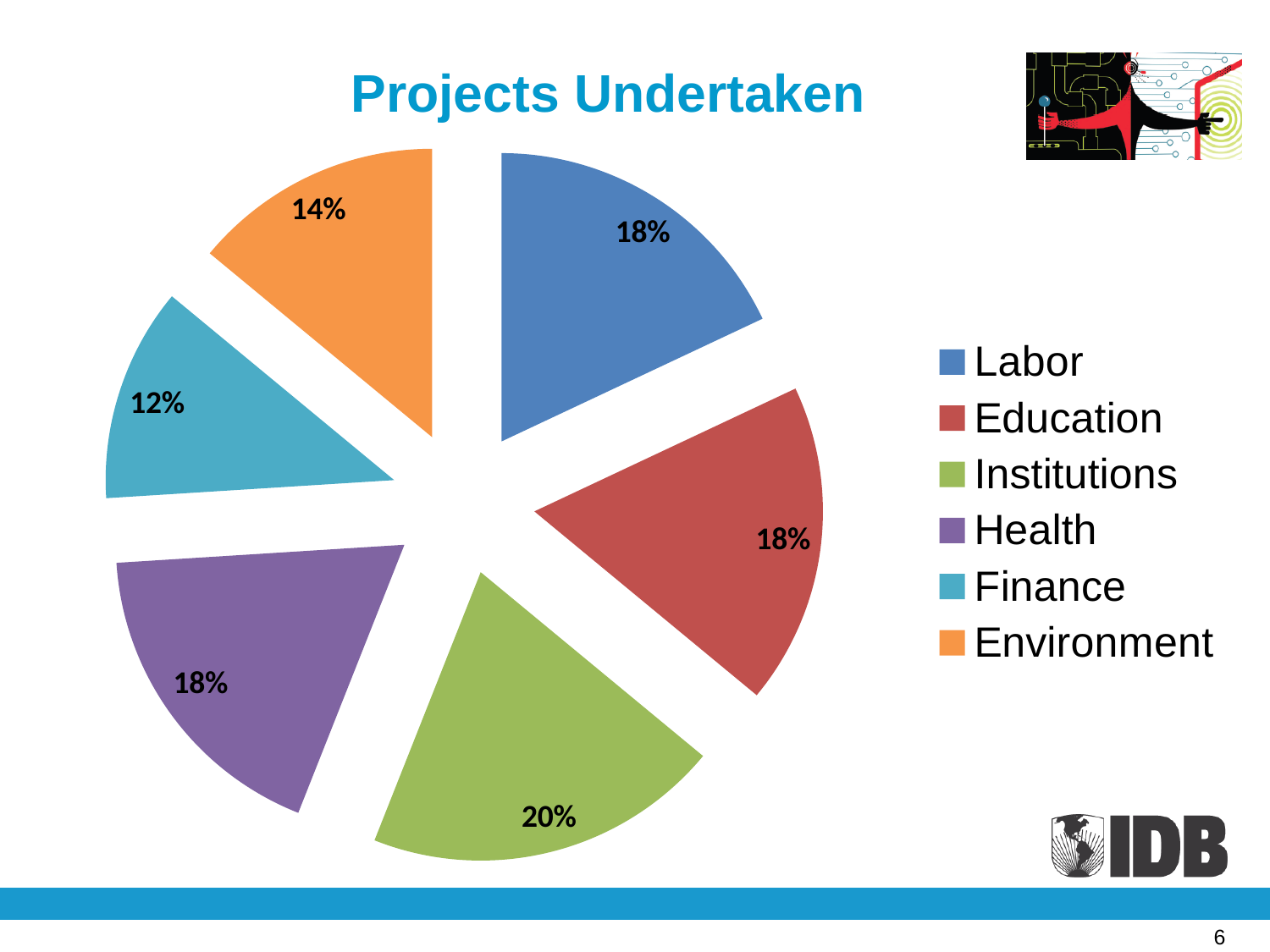

Projects Undertaken

### Chart

| Category |  |
|---|---|
| Labor | 0.18000000000000024 |
| Education | 0.18000000000000024 |
| Institutions | 0.2 |
| Health | 0.18000000000000024 |
| Finance | 0.12000000000000002 |
| Environment | 0.14 |
6